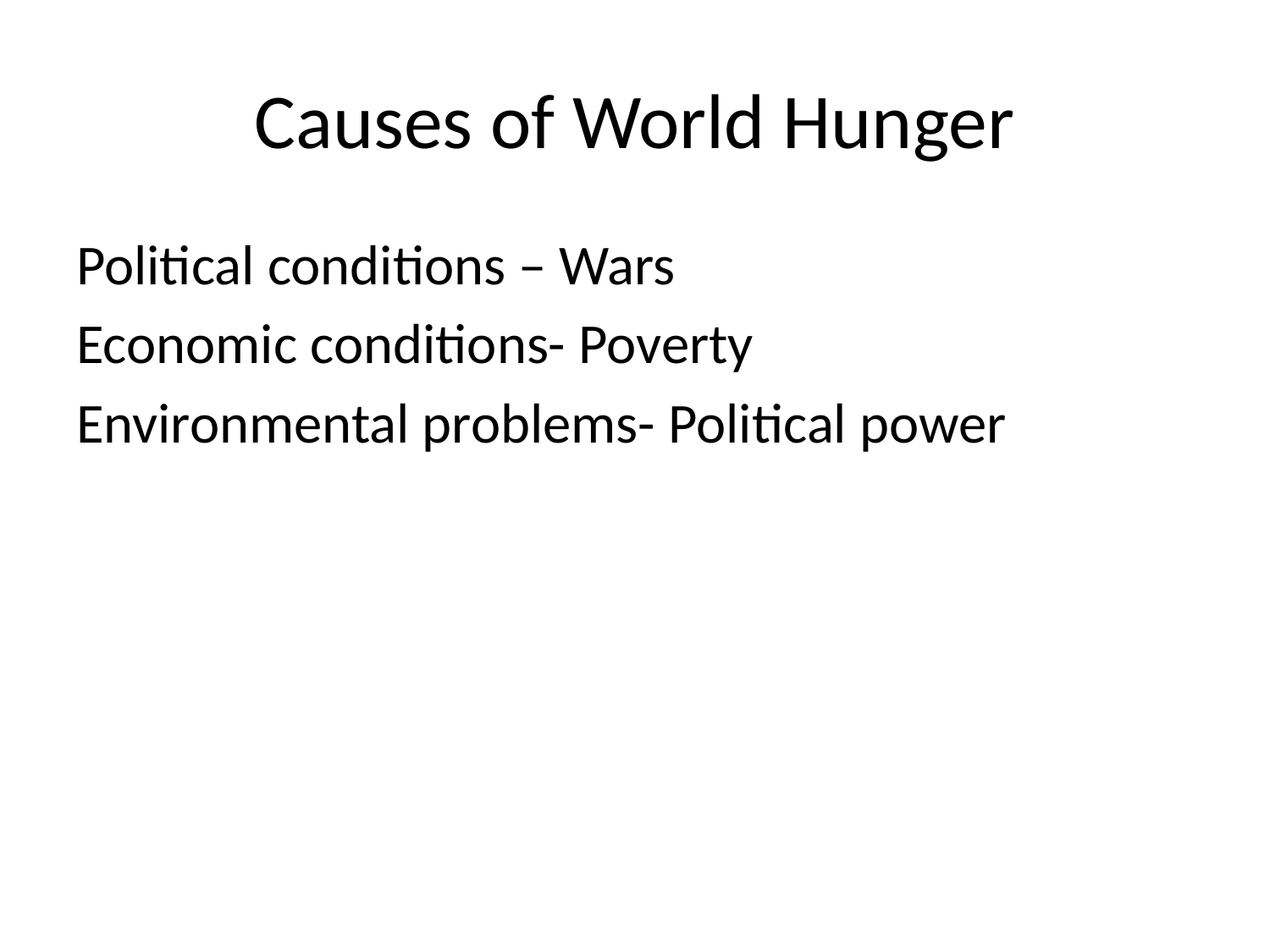

# Causes of World Hunger
Political conditions – Wars
Economic conditions- Poverty
Environmental problems- Political power